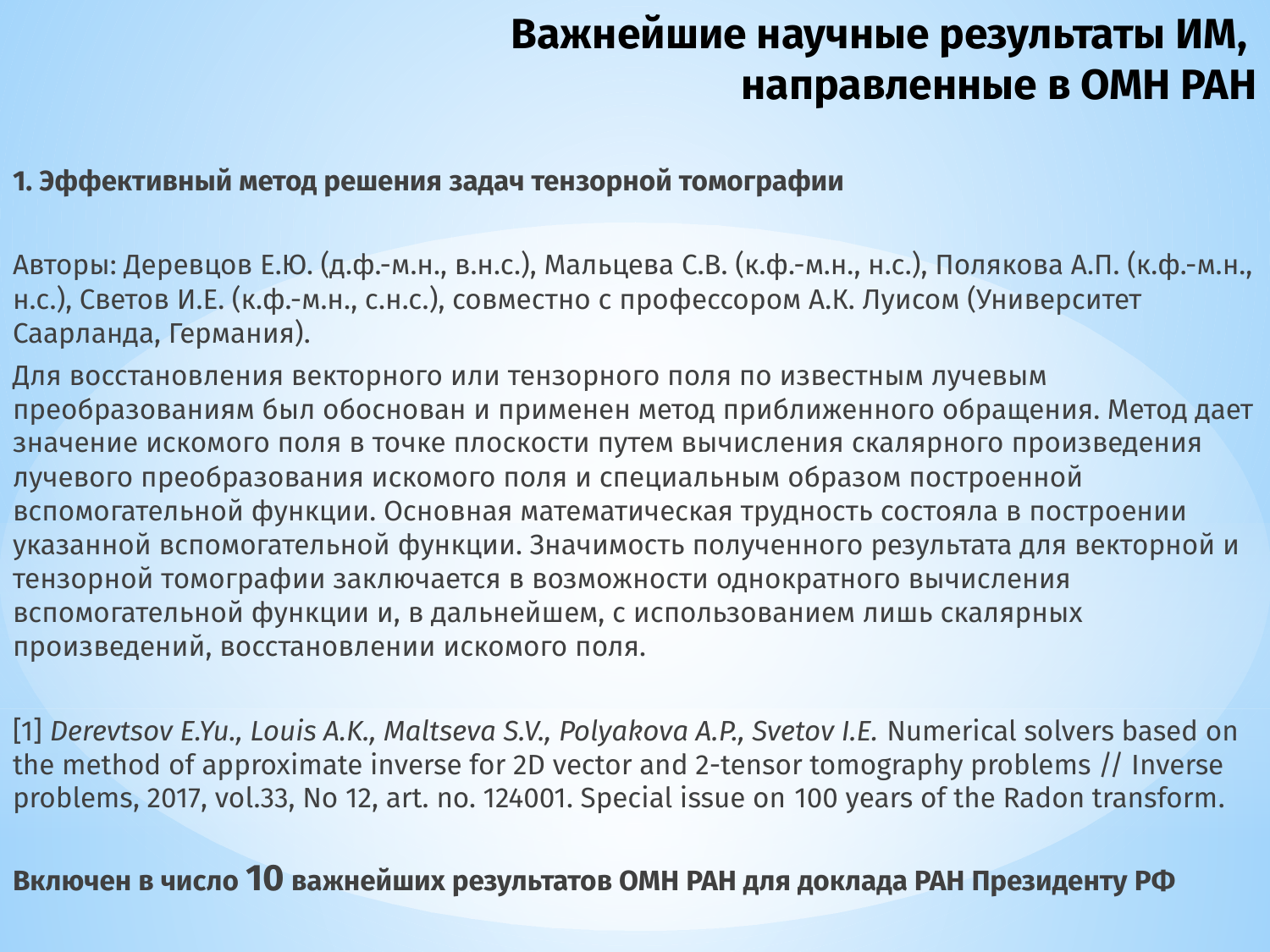

# Важнейшие научные результаты ИМ, направленные в ОМН РАН
1. Эффективный метод решения задач тензорной томографии

Авторы: Деревцов Е.Ю. (д.ф.-м.н., в.н.с.), Мальцева С.В. (к.ф.-м.н., н.с.), Полякова А.П. (к.ф.-м.н., н.с.), Светов И.Е. (к.ф.-м.н., с.н.с.), совместно с профессором А.К. Луисом (Университет Саарланда, Германия).
Для восстановления векторного или тензорного поля по известным лучевым преобразованиям был обоснован и применен метод приближенного обращения. Метод дает значение искомого поля в точке плоскости путем вычисления скалярного произведения лучевого преобразования искомого поля и специальным образом построенной вспомогательной функции. Основная математическая трудность состояла в построении указанной вспомогательной функции. Значимость полученного результата для векторной и тензорной томографии заключается в возможности однократного вычисления вспомогательной функции и, в дальнейшем, с использованием лишь скалярных произведений, восстановлении искомого поля.

[1] Derevtsov E.Yu., Louis A.K., Maltseva S.V., Polyakova A.P., Svetov I.E. Numerical solvers based on the method of approximate inverse for 2D vector and 2-tensor tomography problems // Inverse problems, 2017, vol.33, No 12, art. no. 124001. Special issue on 100 years of the Radon transform.

Включен в число 10 важнейших результатов ОМН РАН для доклада РАН Президенту РФ